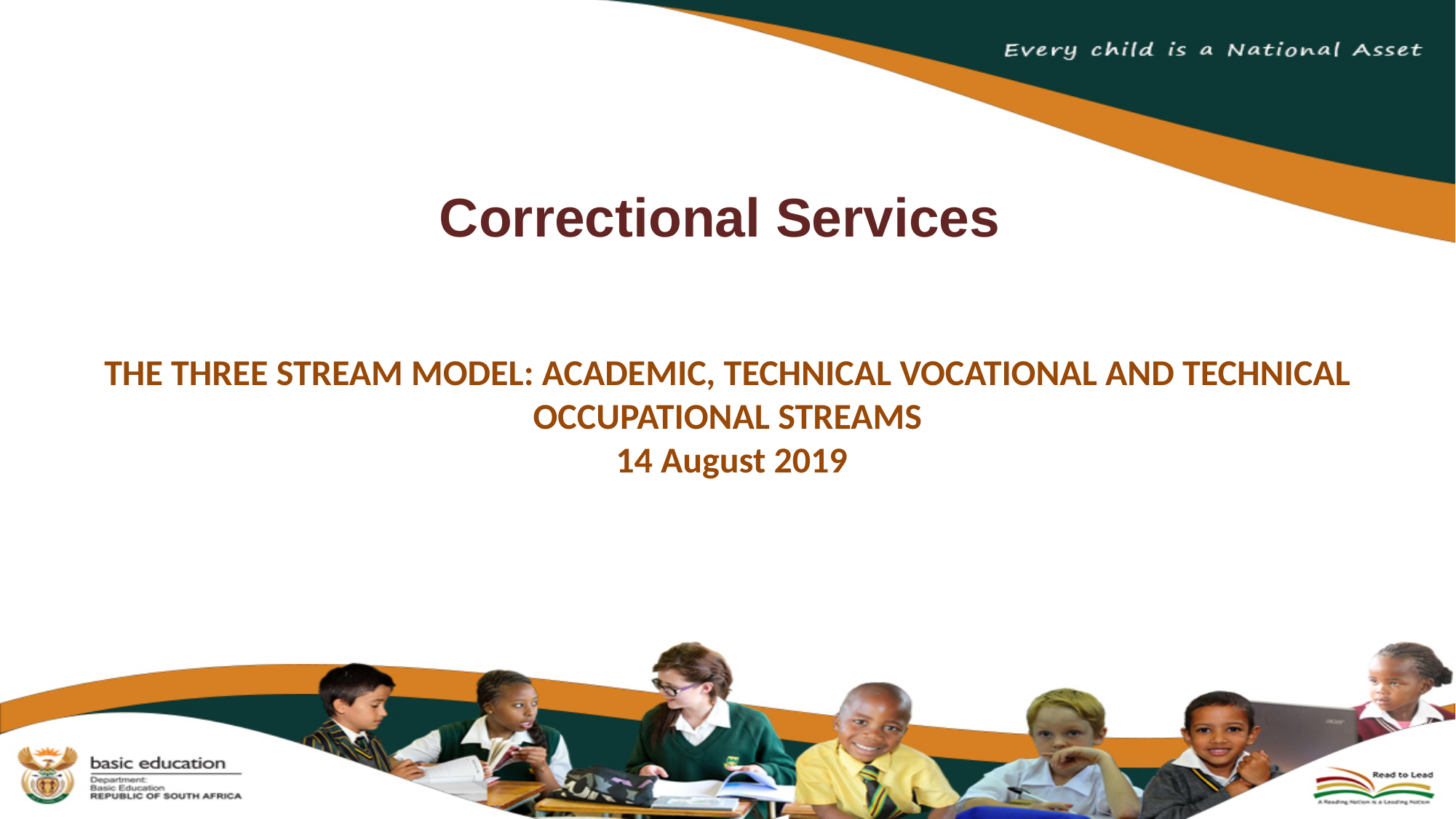

#
Correctional Services
THE THREE STREAM MODEL: ACADEMIC, TECHNICAL VOCATIONAL AND TECHNICAL OCCUPATIONAL STREAMS
 14 August 2019